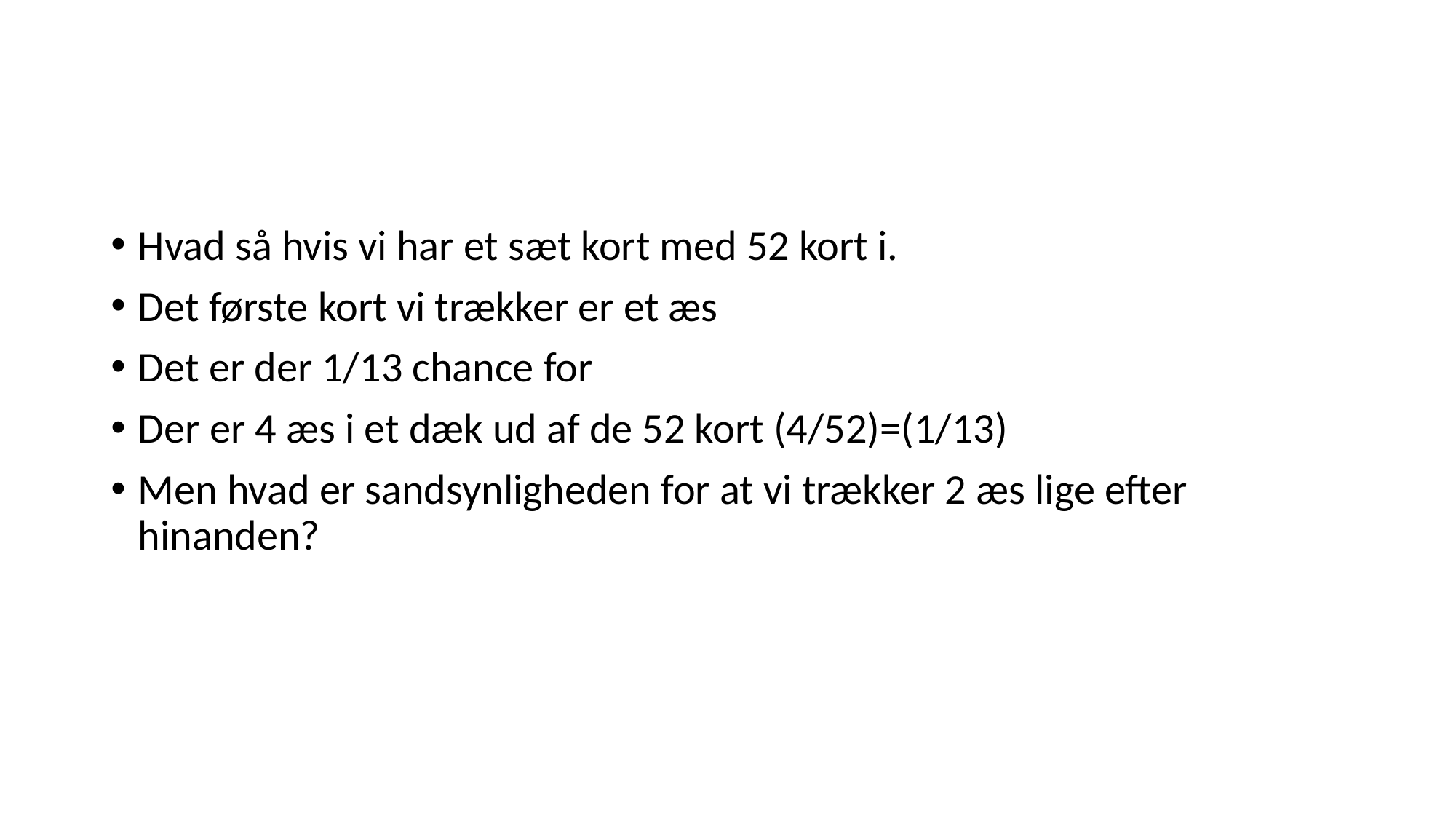

#
Hvad så hvis vi har et sæt kort med 52 kort i.
Det første kort vi trækker er et æs
Det er der 1/13 chance for
Der er 4 æs i et dæk ud af de 52 kort (4/52)=(1/13)
Men hvad er sandsynligheden for at vi trækker 2 æs lige efter hinanden?